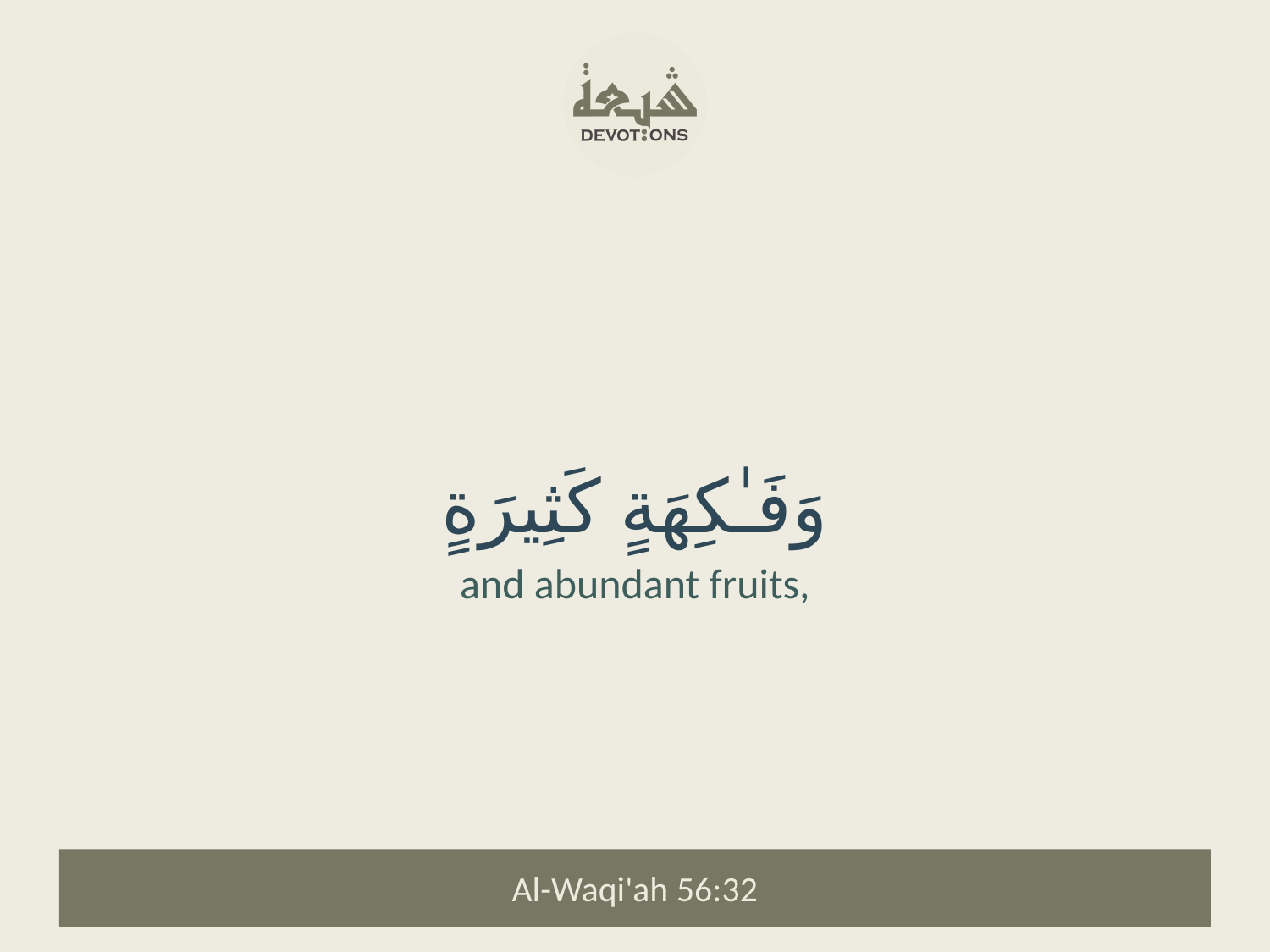

وَفَـٰكِهَةٍ كَثِيرَةٍ
and abundant fruits,
Al-Waqi'ah 56:32